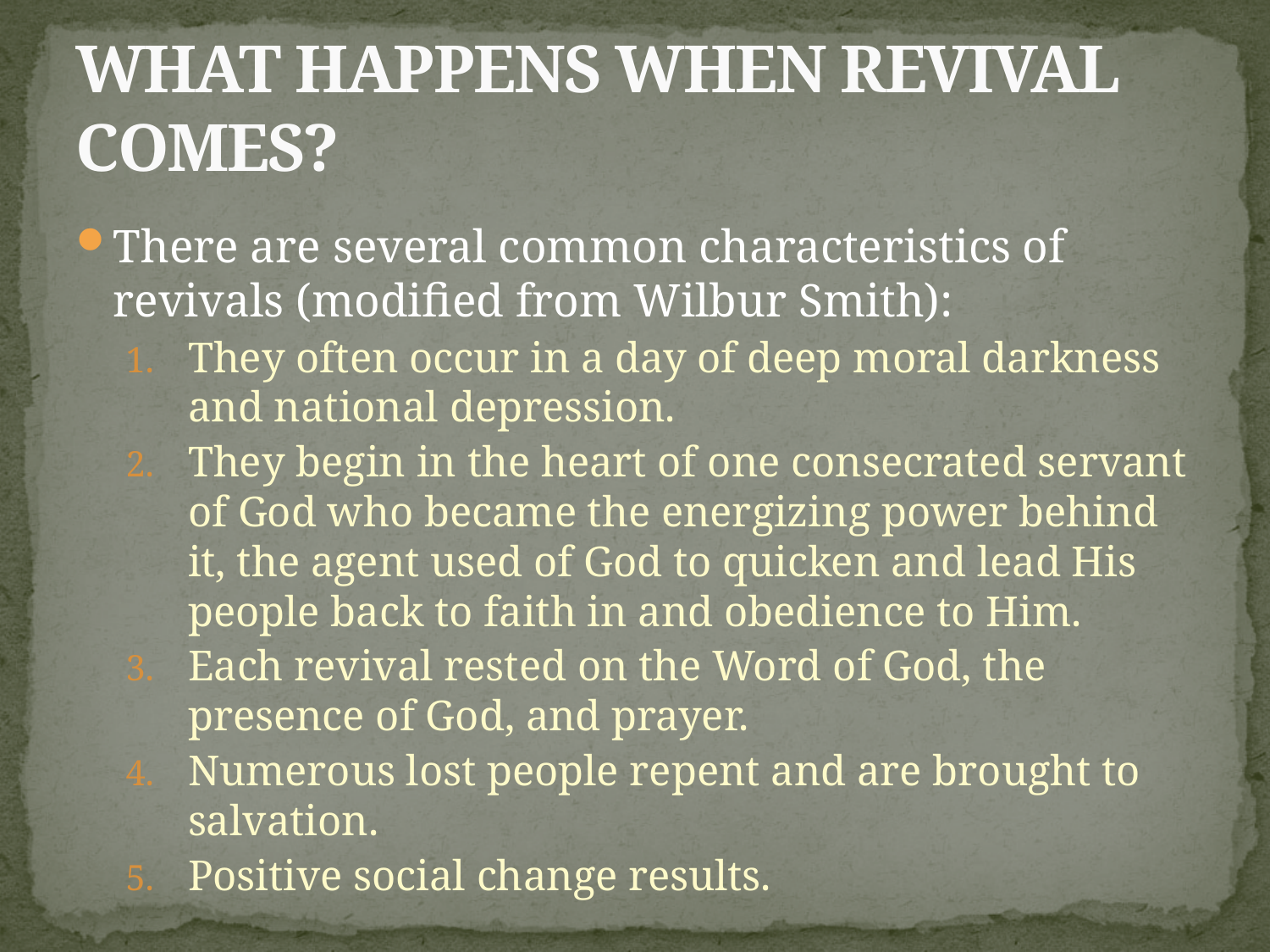

# What Happens When Revival Comes?
There are several common characteristics of revivals (modified from Wilbur Smith):
They often occur in a day of deep moral darkness and national depression.
They begin in the heart of one consecrated servant of God who became the energizing power behind it, the agent used of God to quicken and lead His people back to faith in and obedience to Him.
Each revival rested on the Word of God, the presence of God, and prayer.
Numerous lost people repent and are brought to salvation.
Positive social change results.